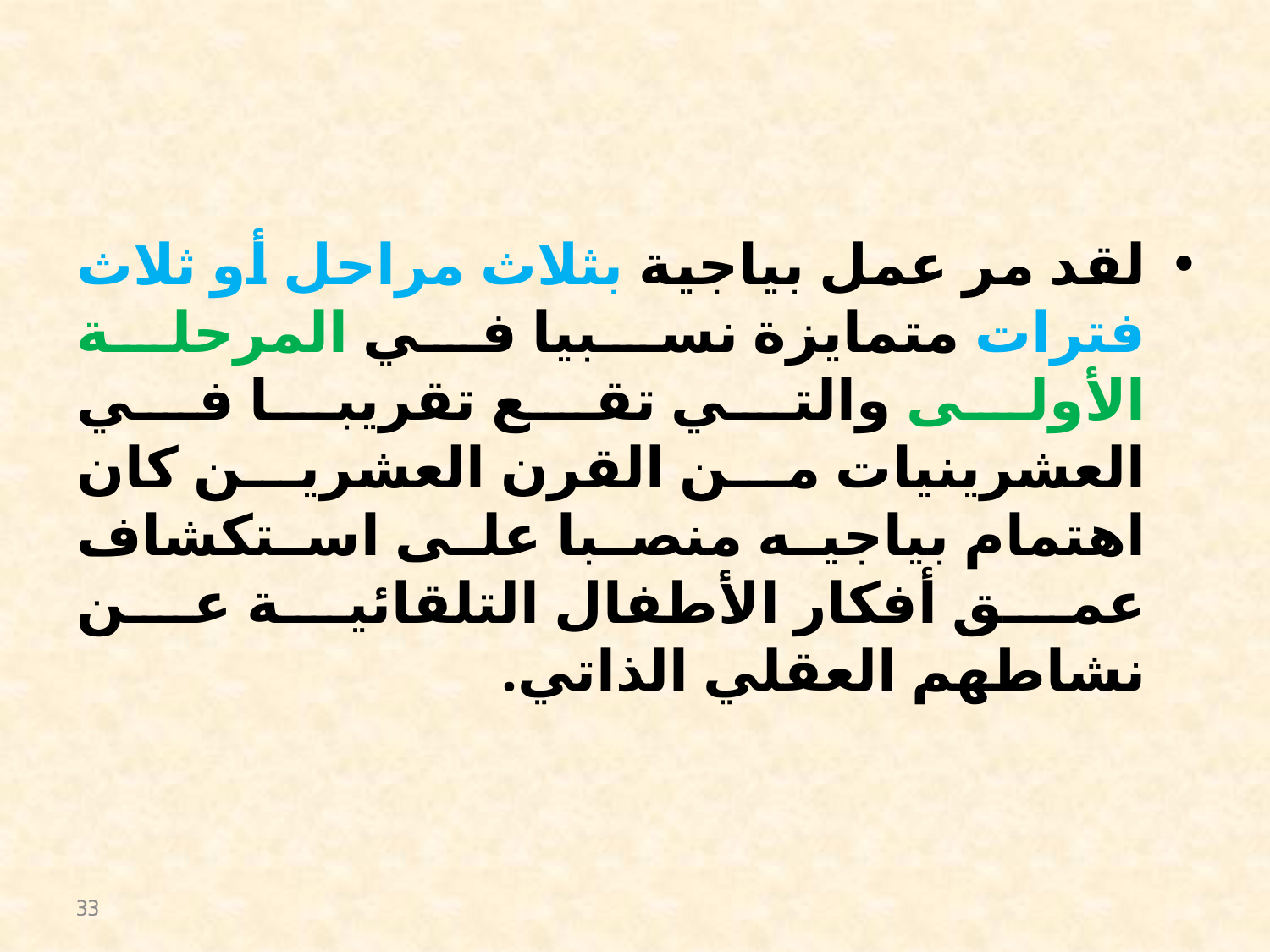

#
لقد مر عمل بياجية بثلاث مراحل أو ثلاث فترات متمايزة نسبيا في المرحلة الأولى والتي تقع تقريبا في العشرينيات من القرن العشرين كان اهتمام بياجيه منصبا على استكشاف عمق أفكار الأطفال التلقائية عن نشاطهم العقلي الذاتي.
33